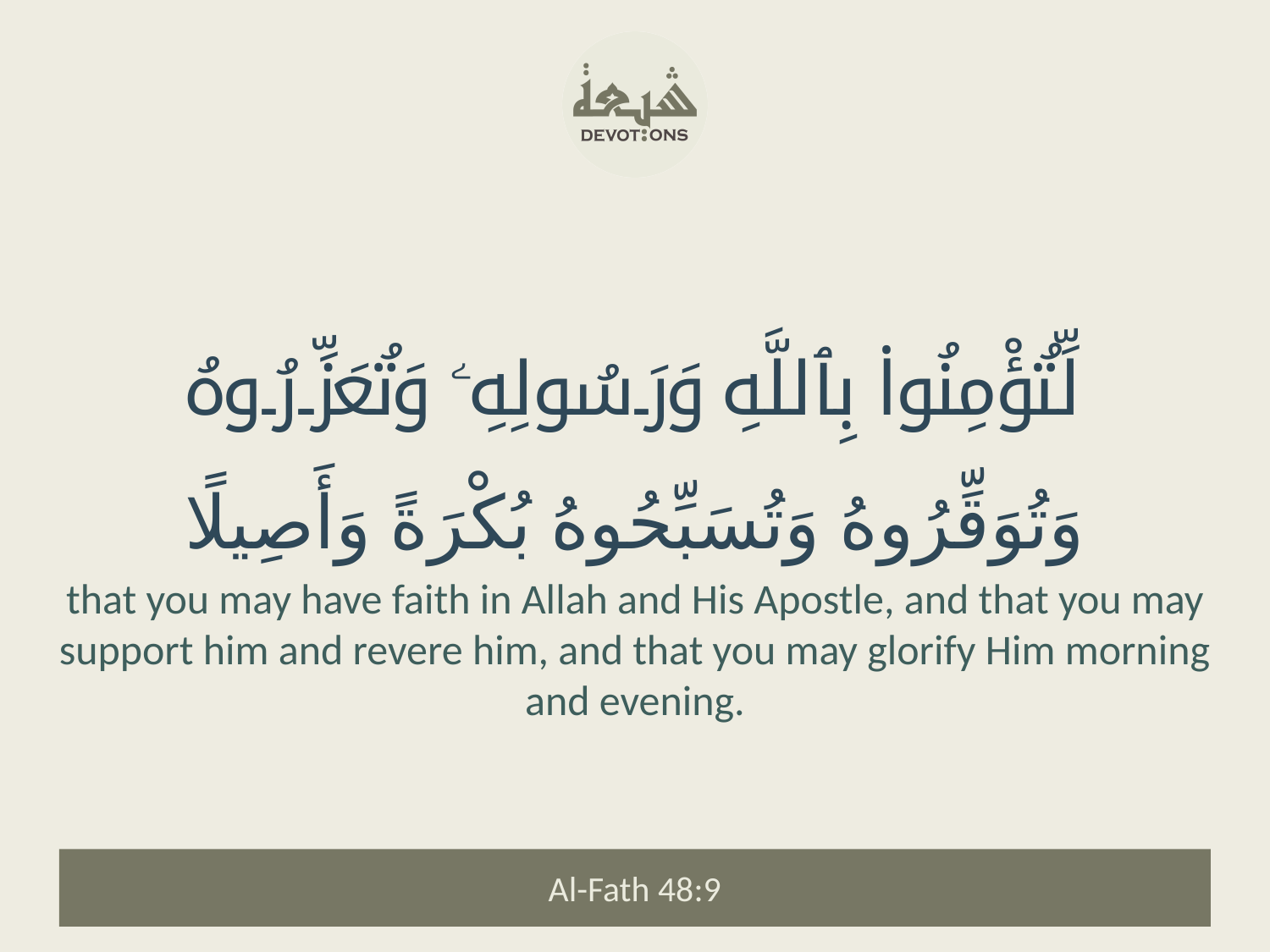

لِّتُؤْمِنُوا۟ بِٱللَّهِ وَرَسُولِهِۦ وَتُعَزِّرُوهُ وَتُوَقِّرُوهُ وَتُسَبِّحُوهُ بُكْرَةً وَأَصِيلًا
that you may have faith in Allah and His Apostle, and that you may support him and revere him, and that you may glorify Him morning and evening.
Al-Fath 48:9